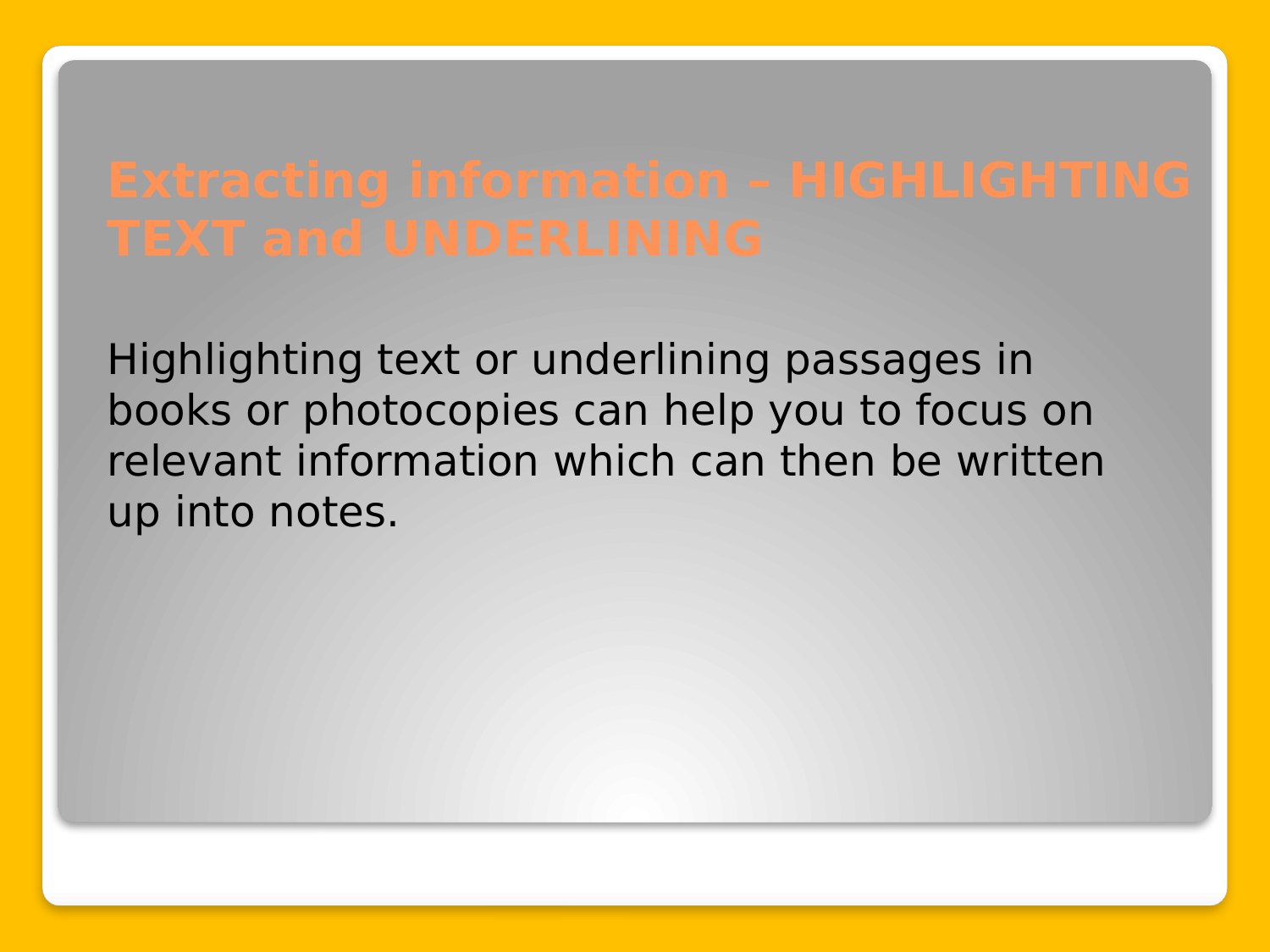

# Extracting information – HIGHLIGHTING TEXT and UNDERLINING
Highlighting text or underlining passages in books or photocopies can help you to focus on relevant information which can then be written up into notes.